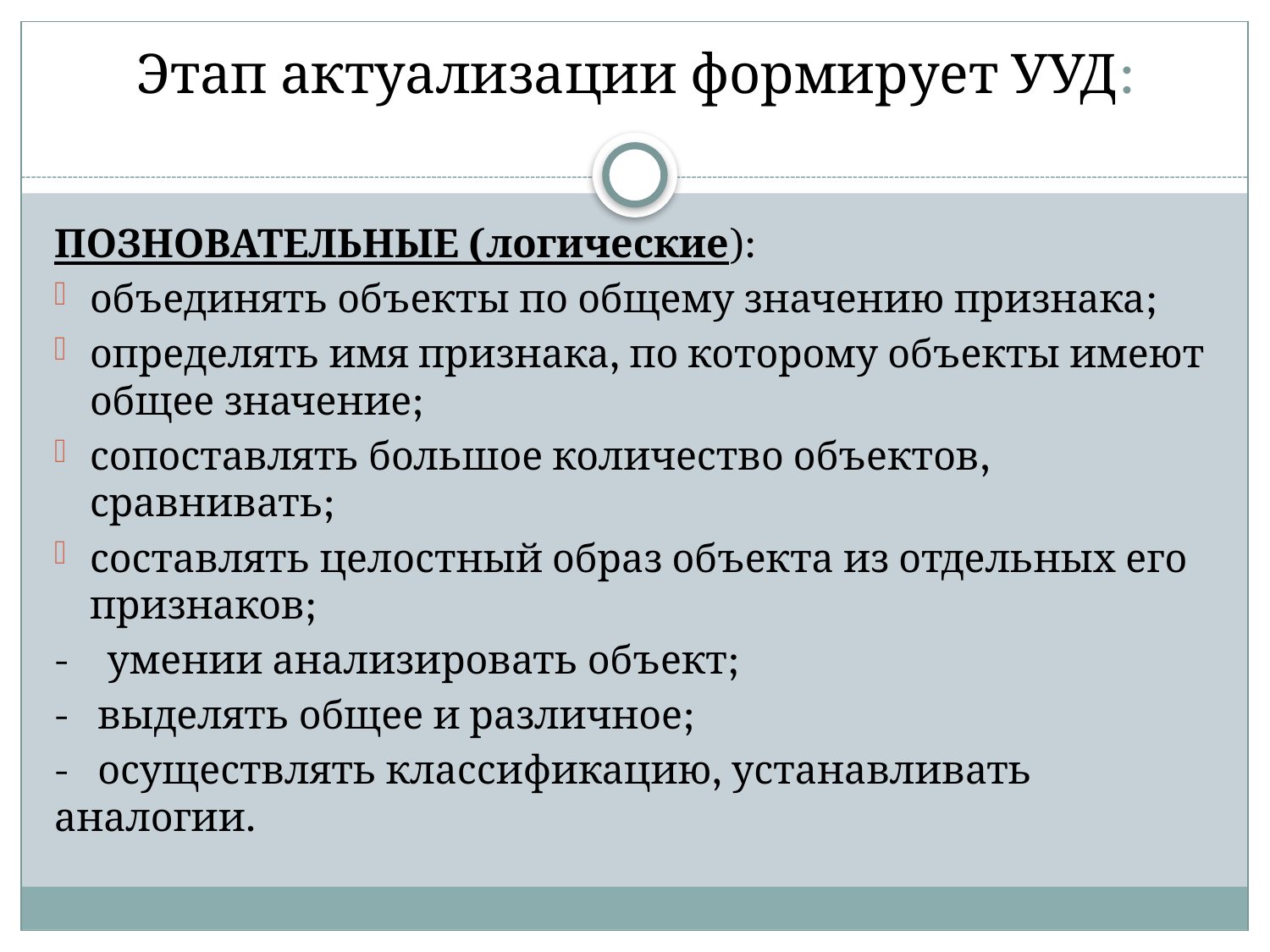

# Этап актуализации формирует УУД:
ПОЗНОВАТЕЛЬНЫЕ (логические):
объединять объекты по общему значению признака;
определять имя признака, по которому объекты имеют общее значение;
сопоставлять большое количество объектов, сравнивать;
составлять целостный образ объекта из отдельных его признаков;
-    умении анализировать объект;
-   выделять общее и различное;
-   осуществлять классификацию, устанавливать аналогии.